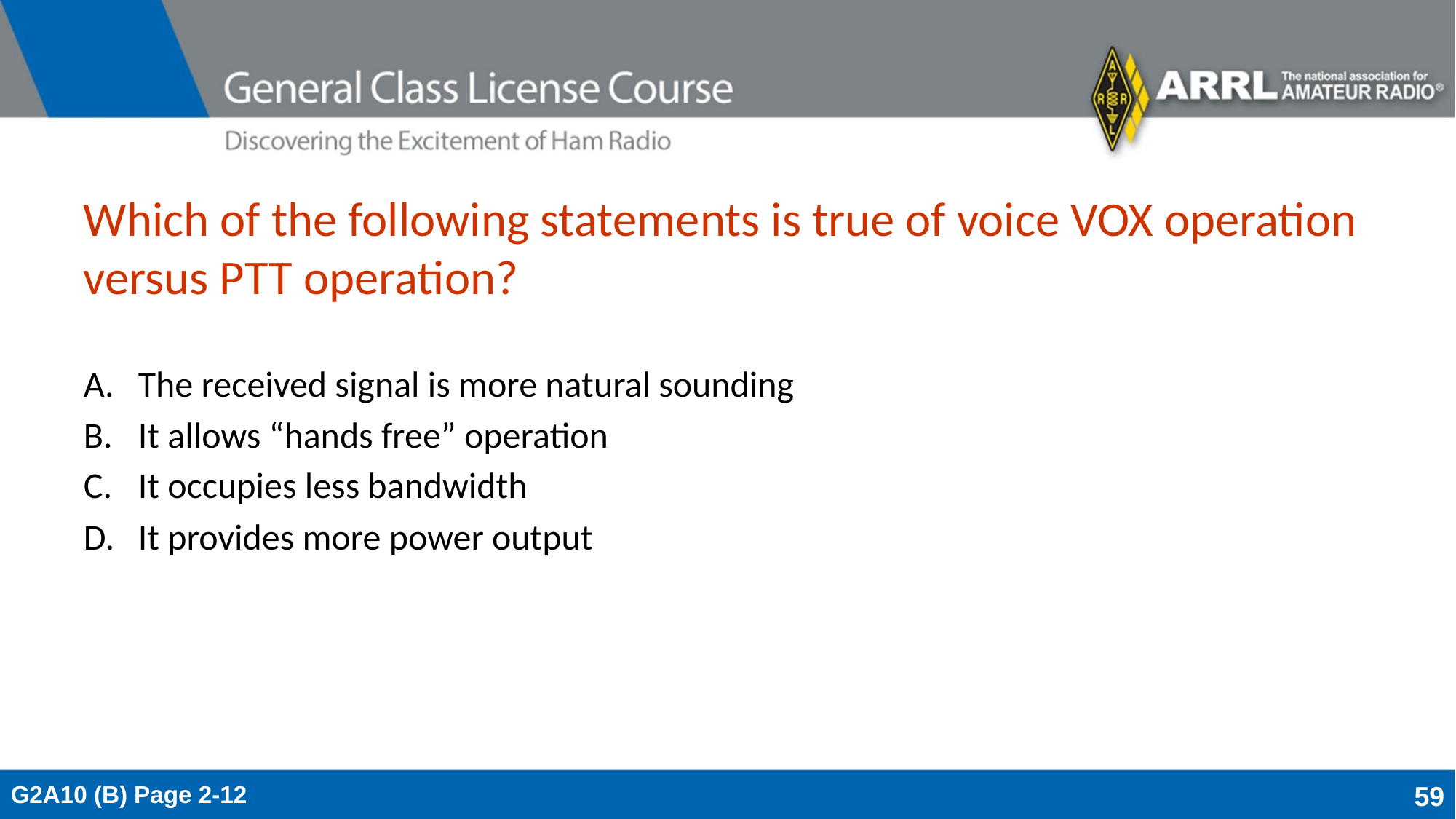

# Which of the following statements is true of voice VOX operation versus PTT operation?
The received signal is more natural sounding
It allows “hands free” operation
It occupies less bandwidth
It provides more power output
G2A10 (B) Page 2-12
59